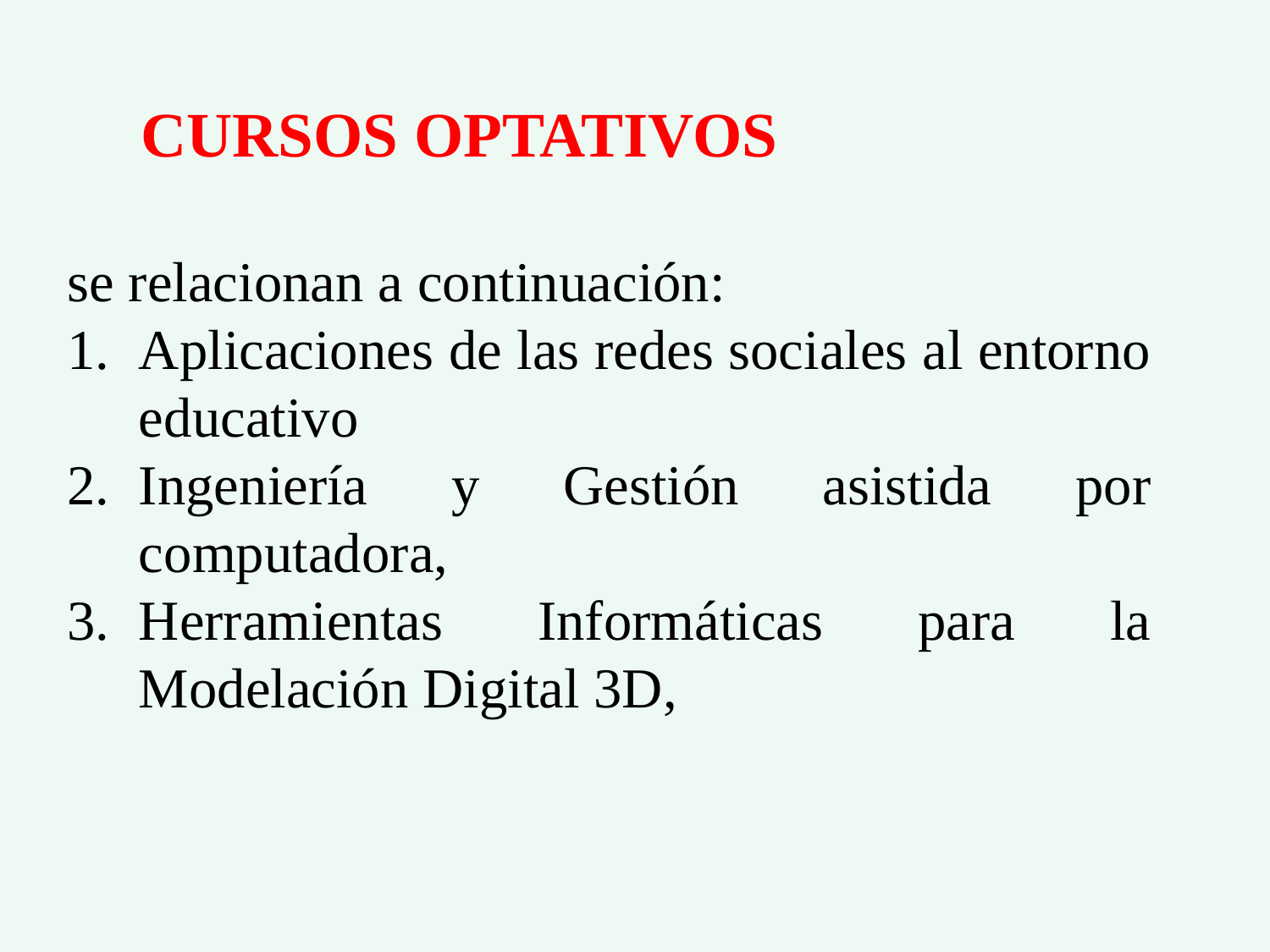

CURSOS OPTATIVOS
se relacionan a continuación:
Aplicaciones de las redes sociales al entorno educativo
Ingeniería y Gestión asistida por computadora,
Herramientas Informáticas para la Modelación Digital 3D,